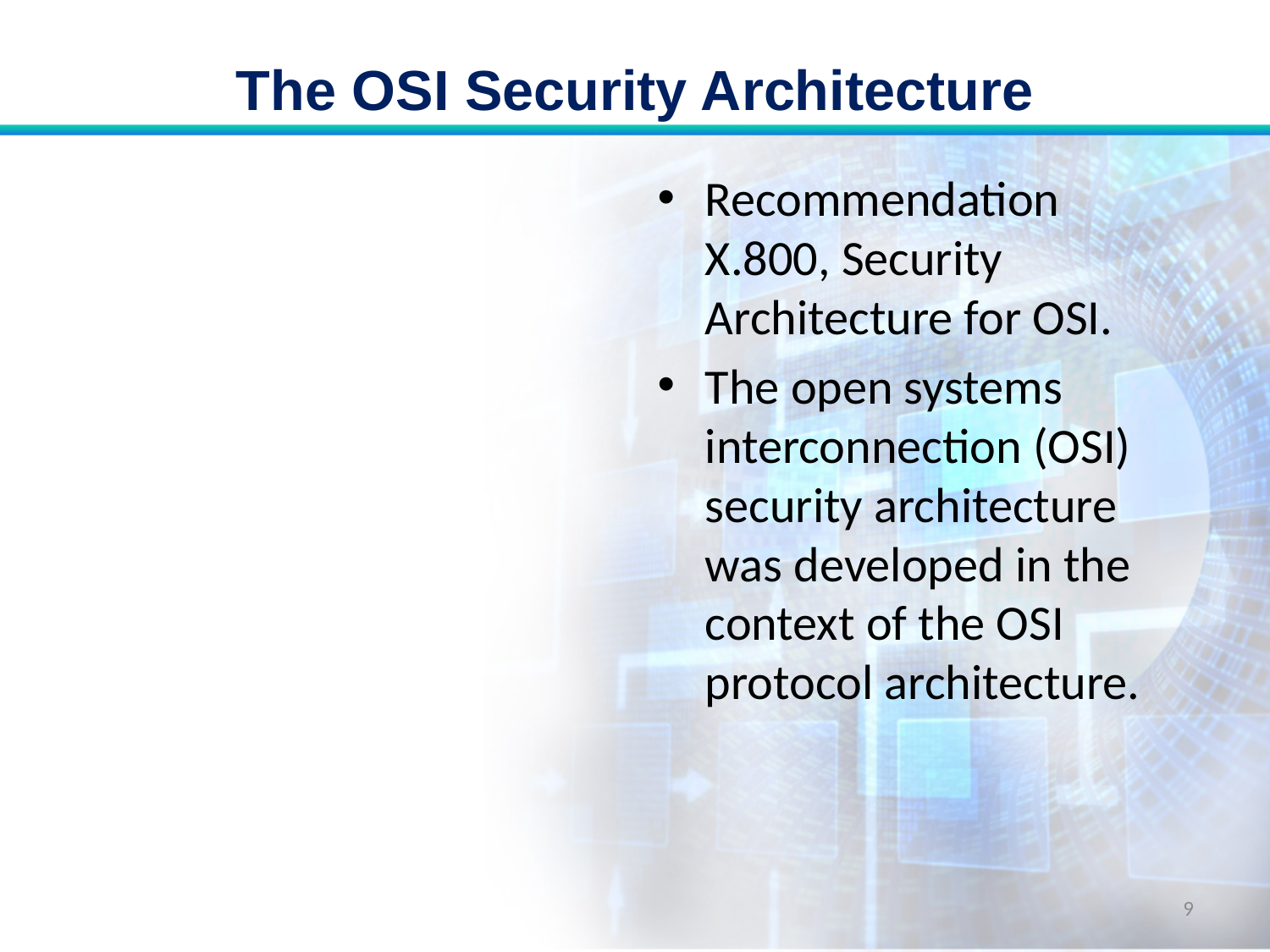

# The OSI Security Architecture
Recommendation X.800, Security Architecture for OSI.
The open systems interconnection (OSI) security architecture was developed in the context of the OSI protocol architecture.
9